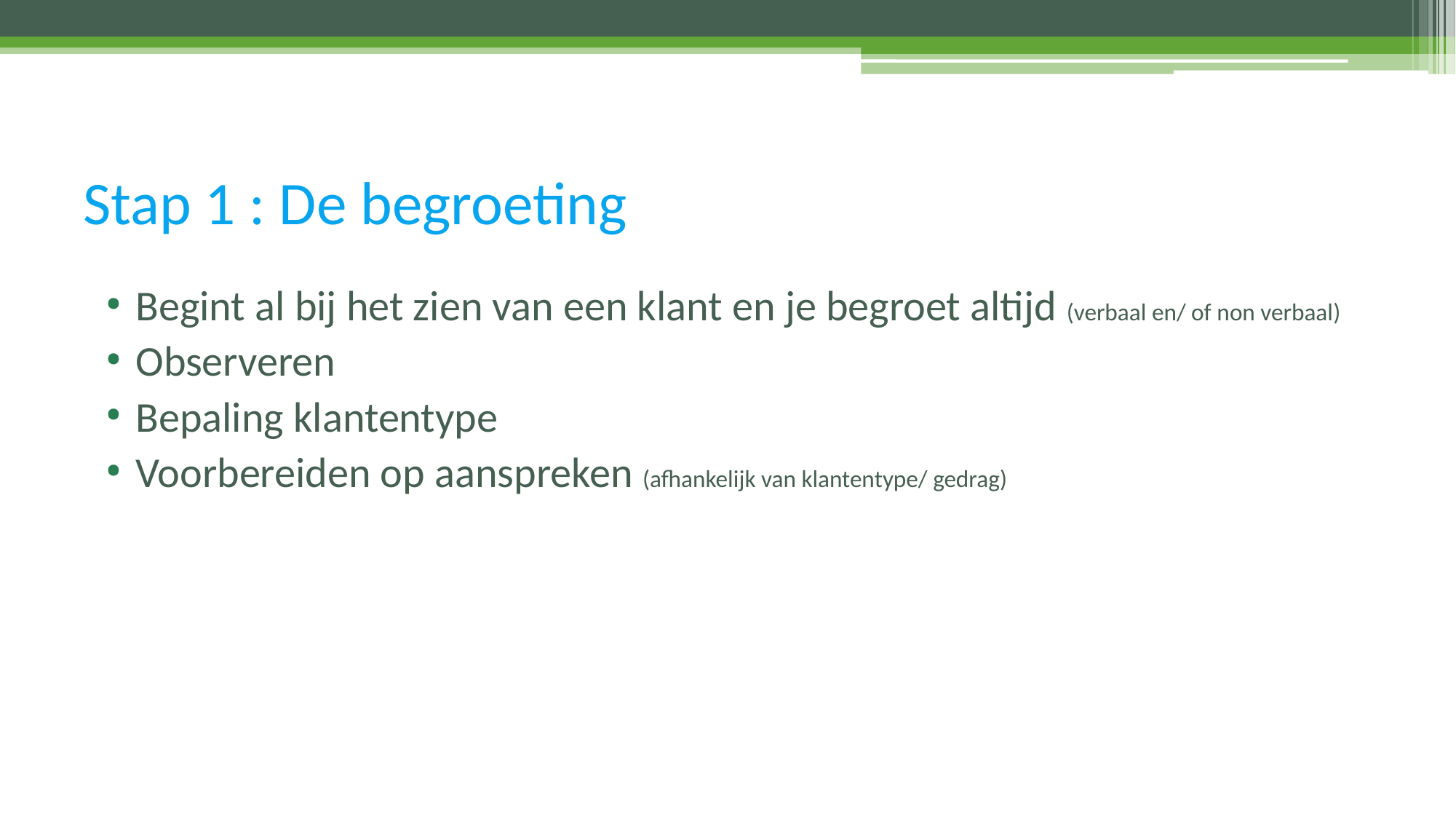

# Stap 1 : De begroeting
Begint al bij het zien van een klant en je begroet altijd (verbaal en/ of non verbaal)
Observeren
Bepaling klantentype
Voorbereiden op aanspreken (afhankelijk van klantentype/ gedrag)